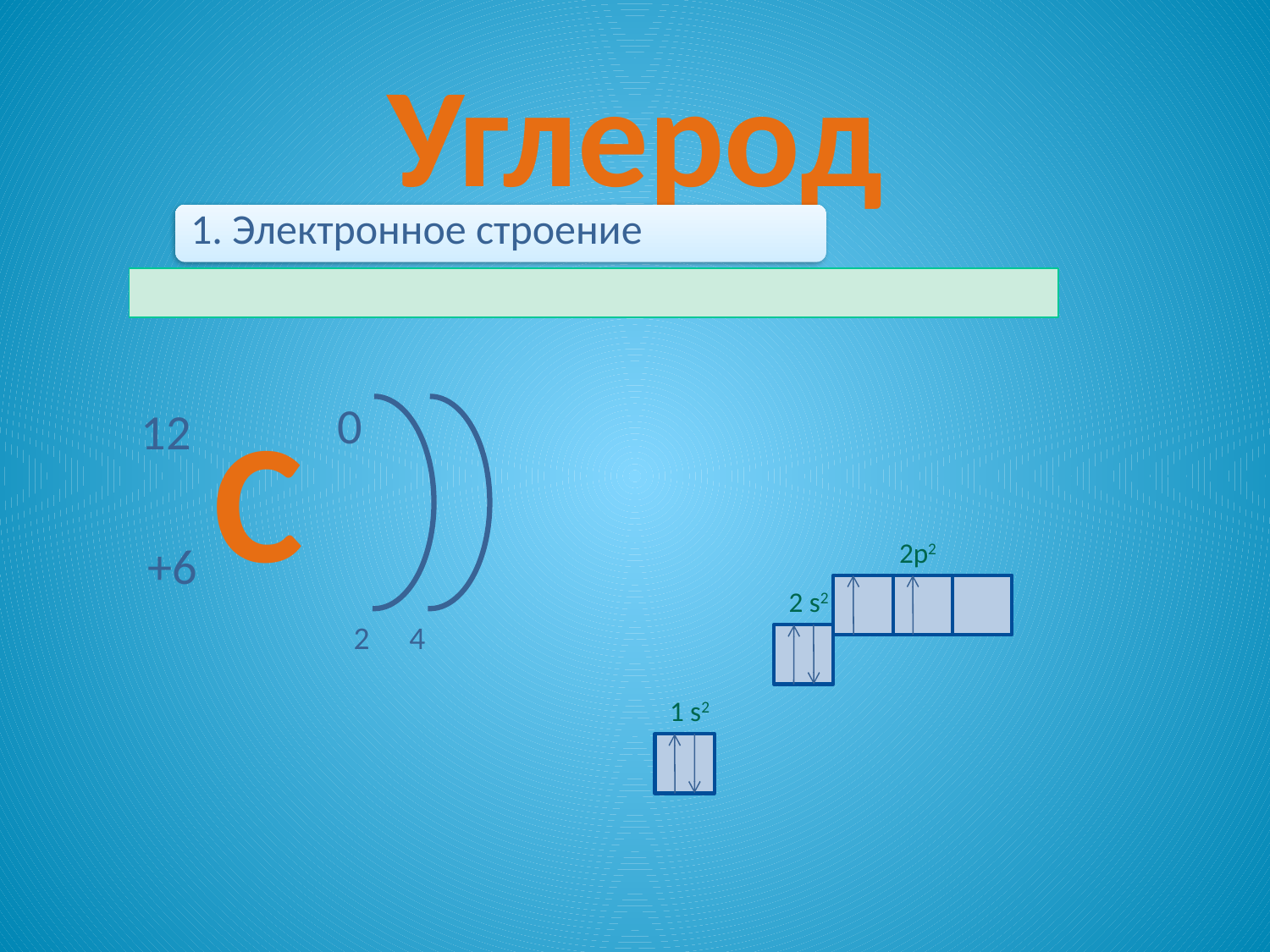

# Углерод
1. Электронное строение
С
0
12

+6
2
4

2p2

2 s2

1 s2